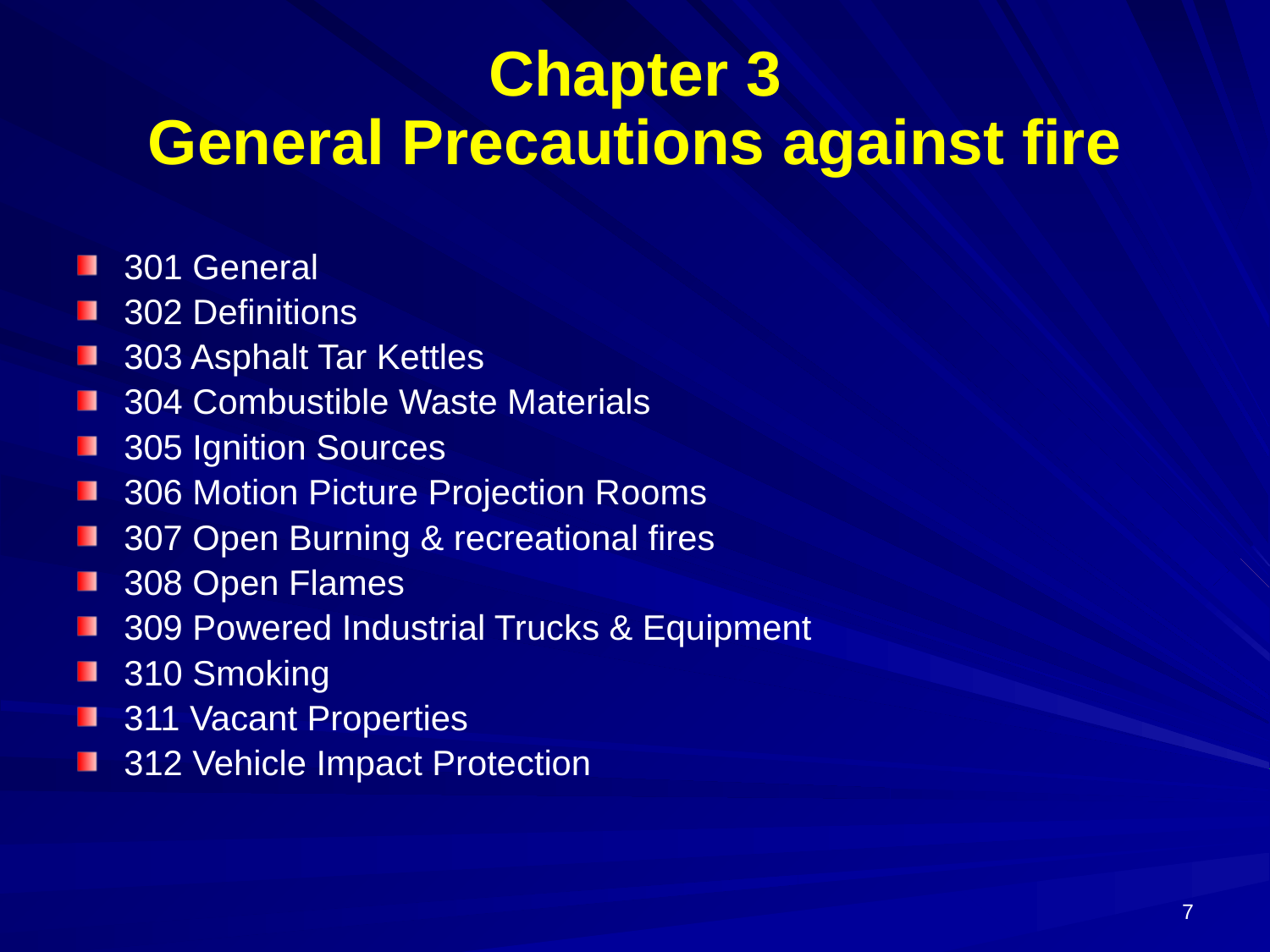

# Chapter 3 General Precautions against fire

301 General
302 Definitions
303 Asphalt Tar Kettles
304 Combustible Waste Materials
305 Ignition Sources
306 Motion Picture Projection Rooms
307 Open Burning & recreational fires
308 Open Flames
309 Powered Industrial Trucks & Equipment
310 Smoking
311 Vacant Properties
312 Vehicle Impact Protection
7